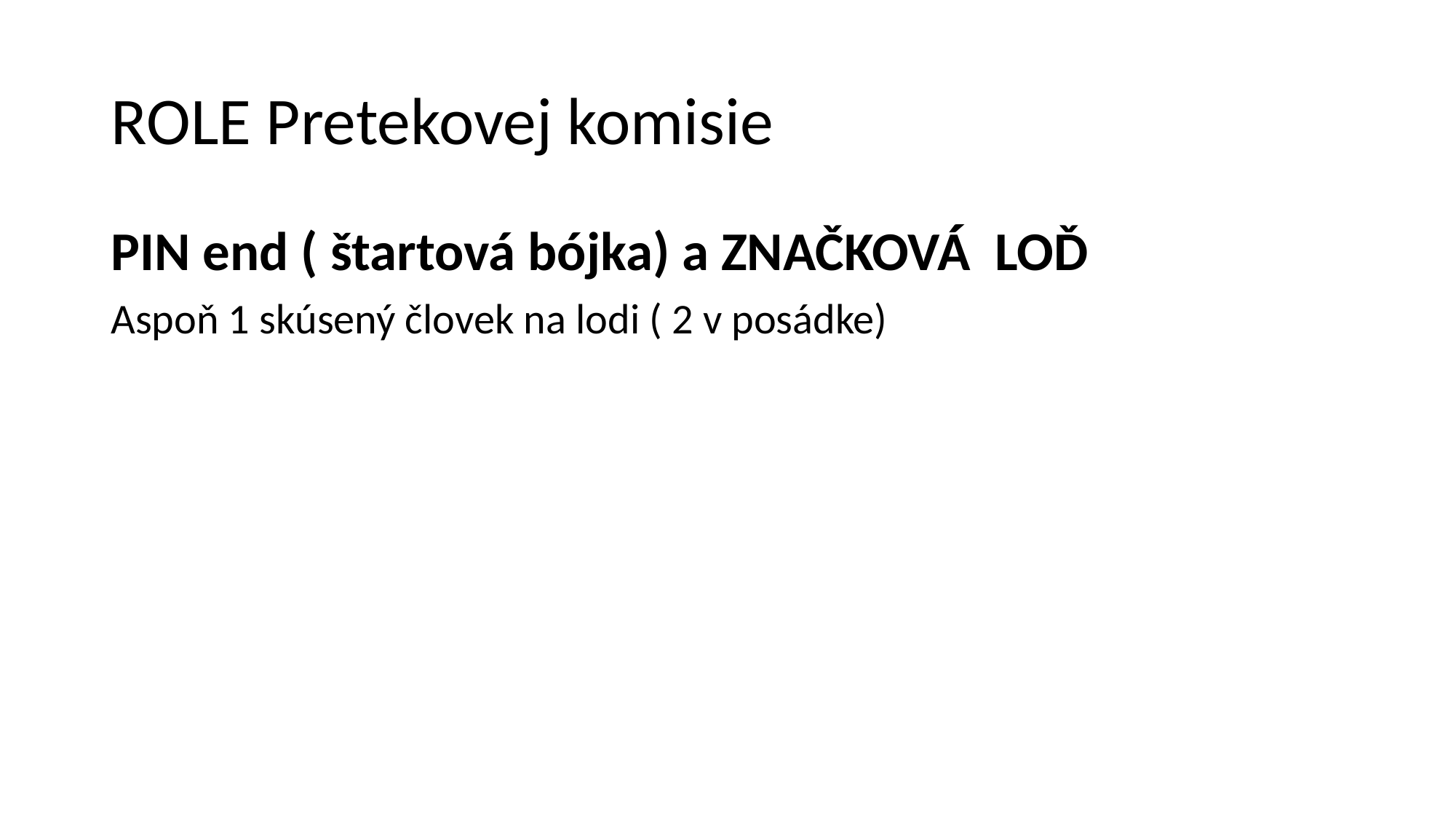

# ROLE Pretekovej komisie
PIN end ( štartová bójka) a ZNAČKOVÁ  LOĎ
Aspoň 1 skúsený človek na lodi ( 2 v posádke)